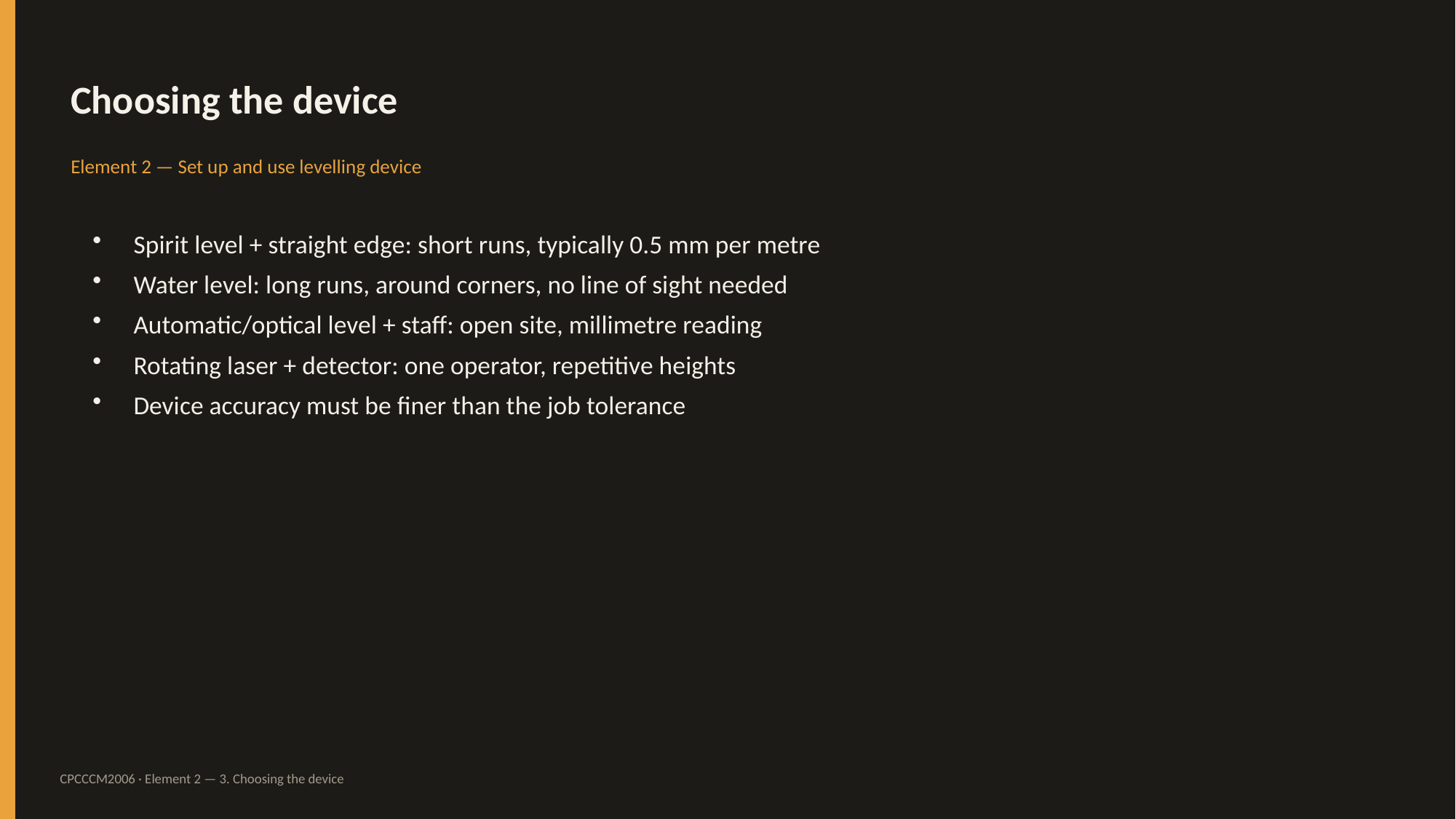

Choosing the device
Element 2 — Set up and use levelling device
Spirit level + straight edge: short runs, typically 0.5 mm per metre
Water level: long runs, around corners, no line of sight needed
Automatic/optical level + staff: open site, millimetre reading
Rotating laser + detector: one operator, repetitive heights
Device accuracy must be finer than the job tolerance
CPCCCM2006 · Element 2 — 3. Choosing the device